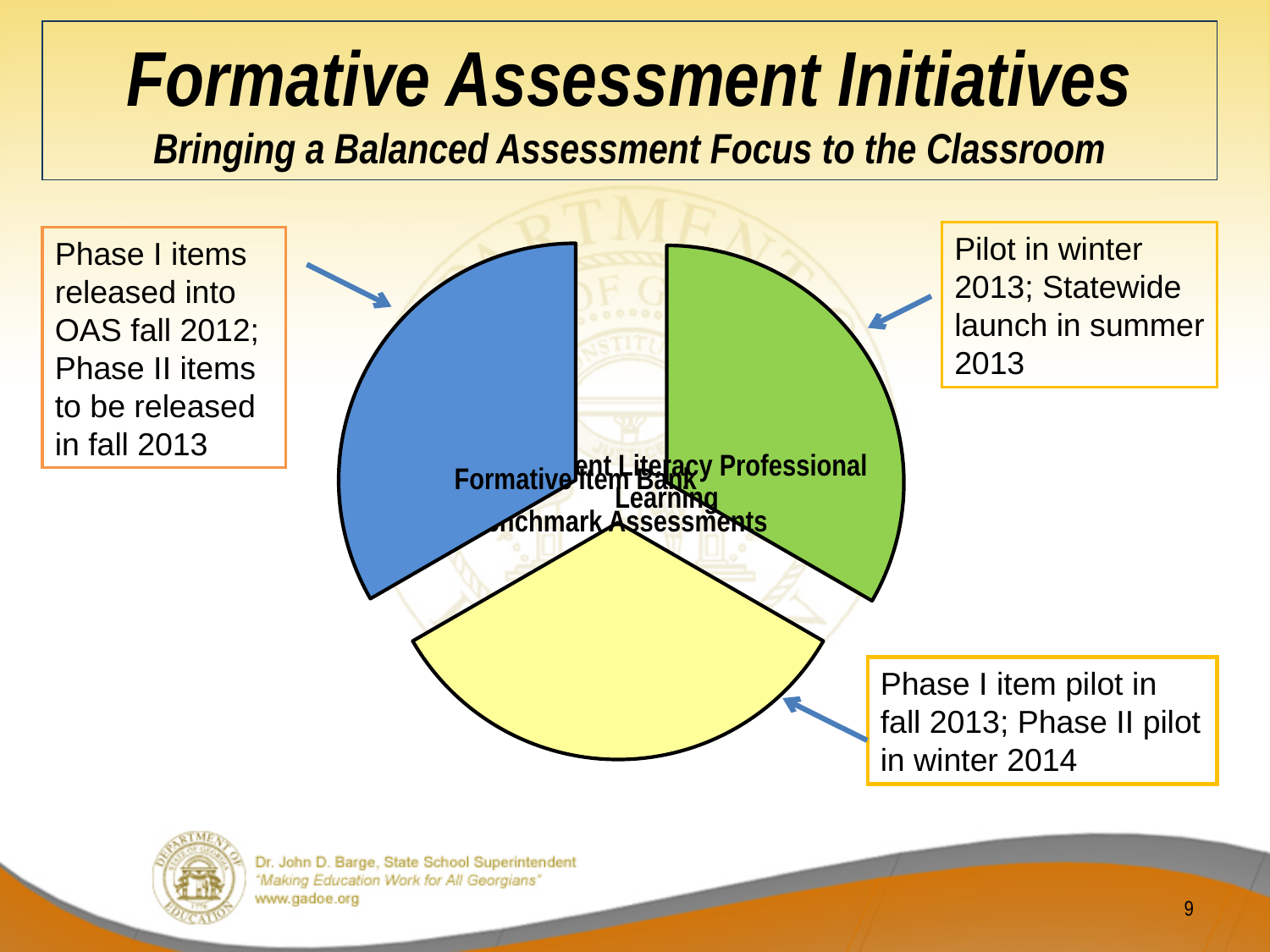

# Formative Assessment Initiatives Bringing a Balanced Assessment Focus to the Classroom
Pilot in winter 2013; Statewide launch in summer 2013
Phase I items released into OAS fall 2012; Phase II items to be released in fall 2013
Assessment Literacy Professional Learning
Benchmark Assessments
Formative Item Bank
Phase I item pilot in fall 2013; Phase II pilot in winter 2014
9